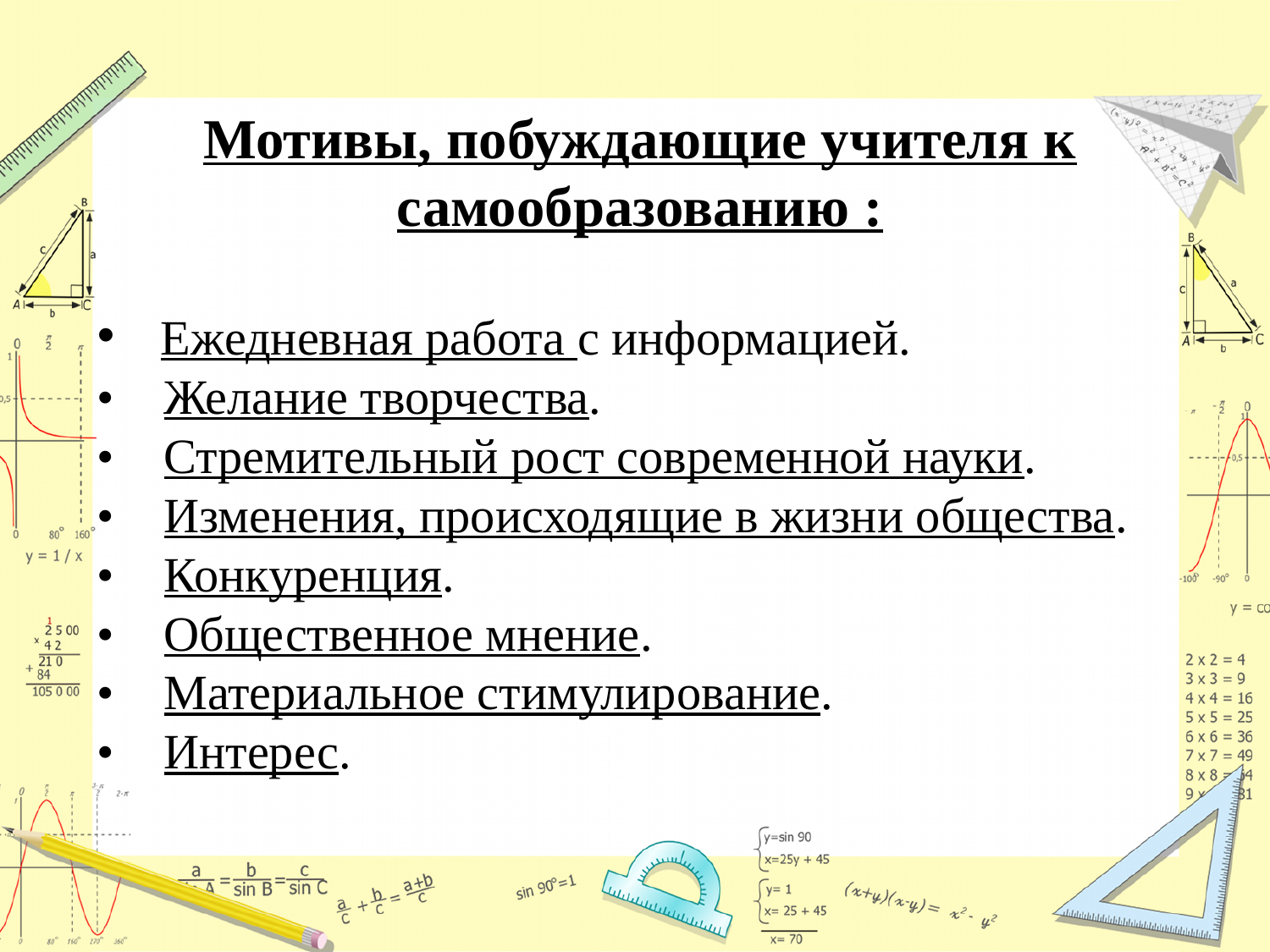

Мотивы, побуждающие учителя к самообразованию :

Ежедневная работа с информацией.
•    Желание творчества.
•    Стремительный рост современной науки.
•    Изменения, происходящие в жизни общества.
•    Конкуренция.
•    Общественное мнение.
•    Материальное стимулирование.
•    Интерес.